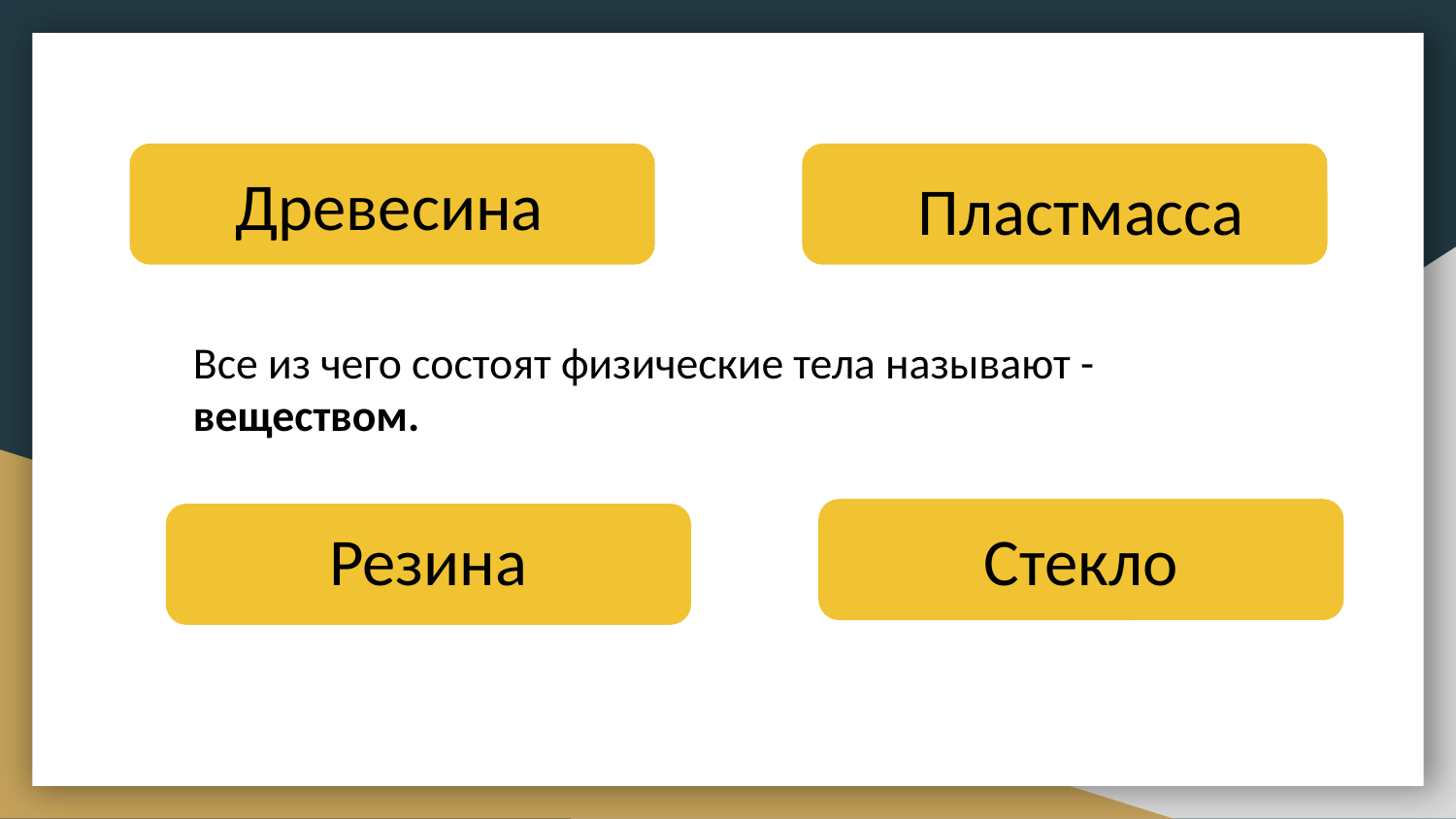

Древесина
Пластмасса
Все из чего состоят физические тела называют - веществом.

Резина
Стекло